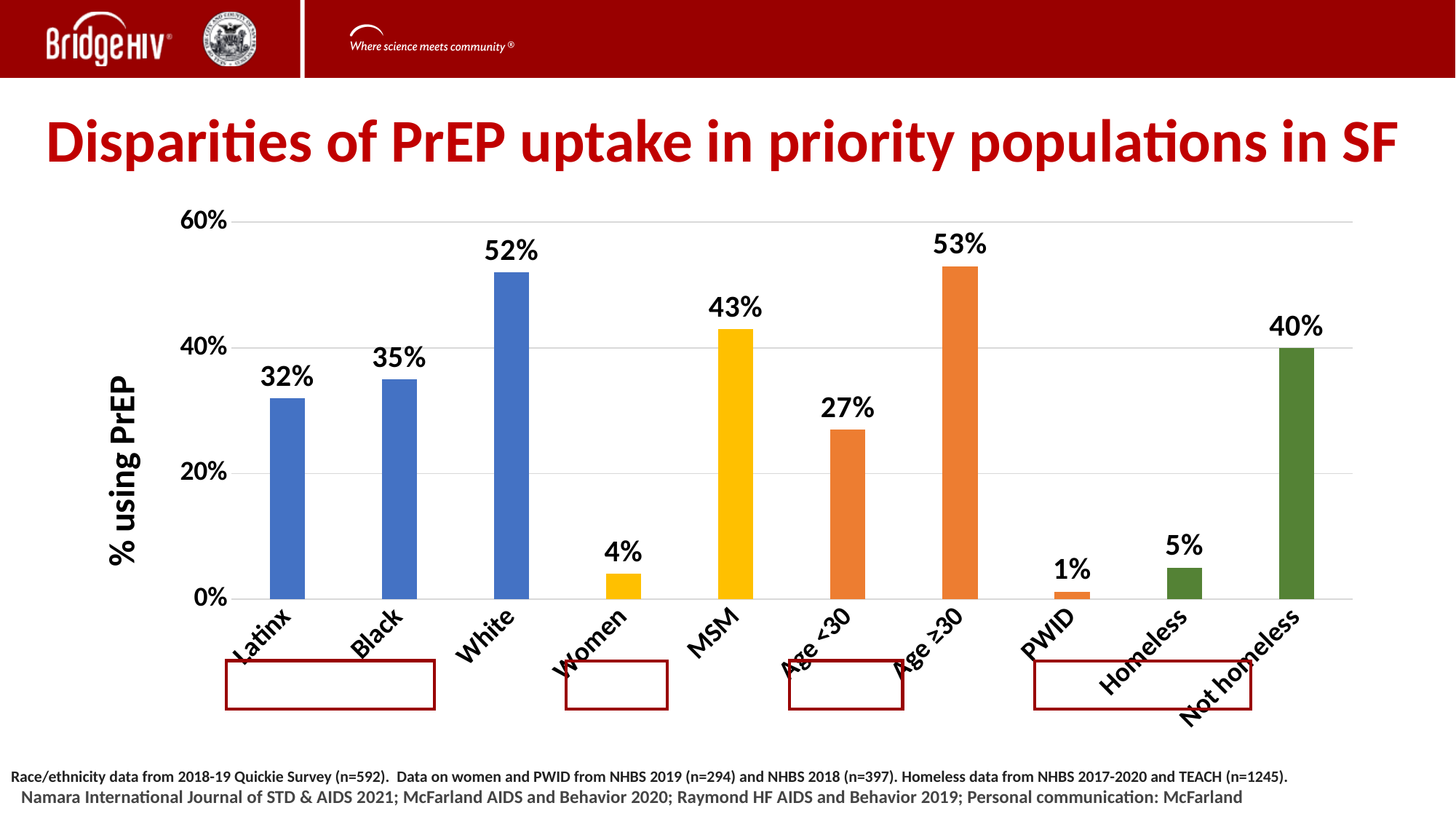

# Disparities of PrEP uptake in priority populations in SF

### Chart

| Category |  |
|---|---|
| Latinx | 0.32 |
| Black | 0.35 |
| White | 0.52 |
| Women | 0.04 |
| MSM | 0.43 |
| Age <30 | 0.27 |
| Age ≥30 | 0.53 |
| PWID | 0.012 |
| Homeless | 0.05 |
| Not homeless | 0.4 |

Race/ethnicity data from 2018-19 Quickie Survey (n=592).  Data on women and PWID from NHBS 2019 (n=294) and NHBS 2018 (n=397). Homeless data from NHBS 2017-2020 and TEACH (n=1245).
Namara International Journal of STD & AIDS 2021; McFarland AIDS and Behavior 2020; Raymond HF AIDS and Behavior 2019; Personal communication: McFarland